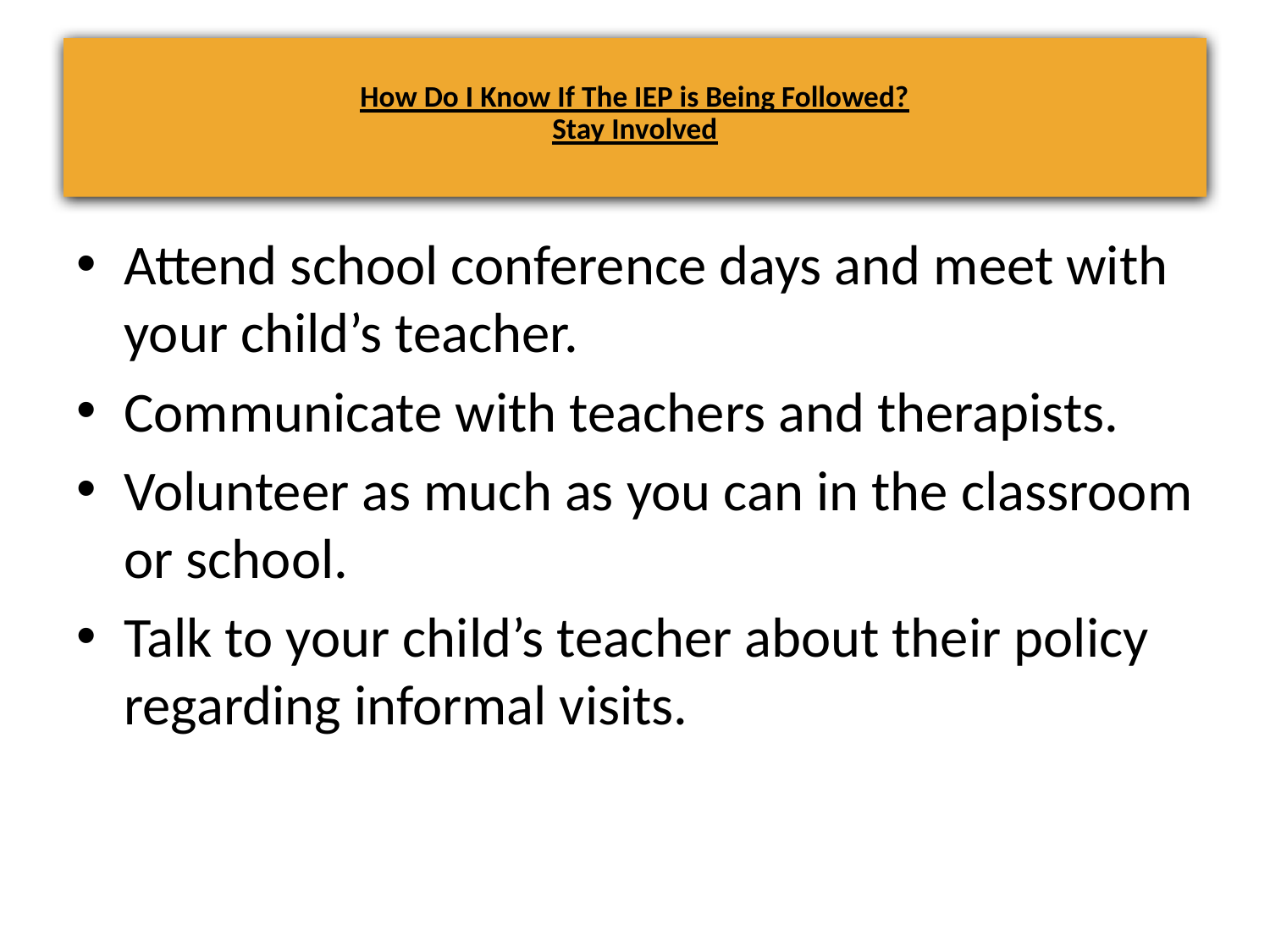

# How Do I Know If The IEP is Being Followed? Stay Involved
Attend school conference days and meet with your child’s teacher.
Communicate with teachers and therapists.
Volunteer as much as you can in the classroom or school.
Talk to your child’s teacher about their policy regarding informal visits.